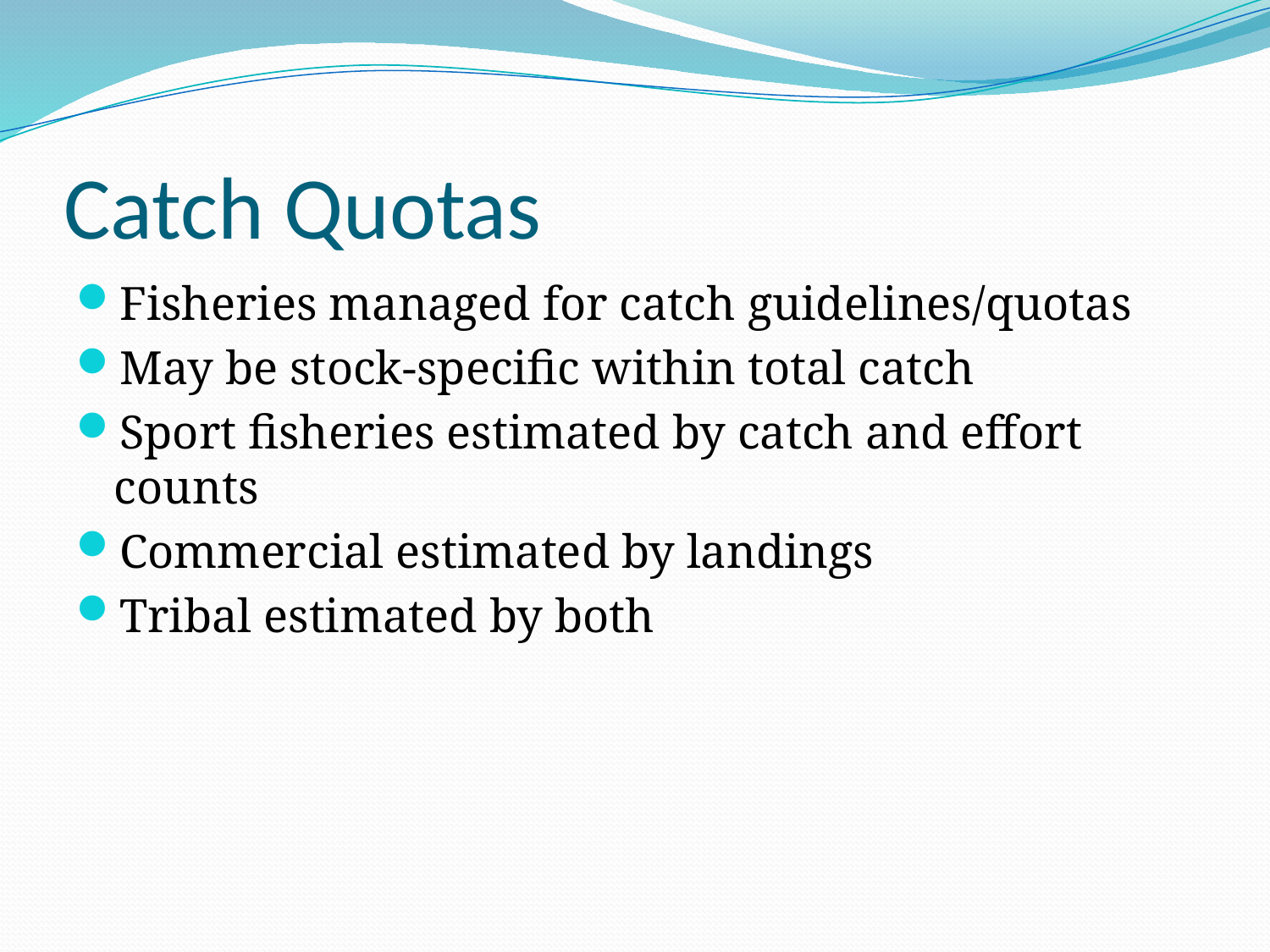

# Catch Quotas
Fisheries managed for catch guidelines/quotas
May be stock-specific within total catch
Sport fisheries estimated by catch and effort counts
Commercial estimated by landings
Tribal estimated by both